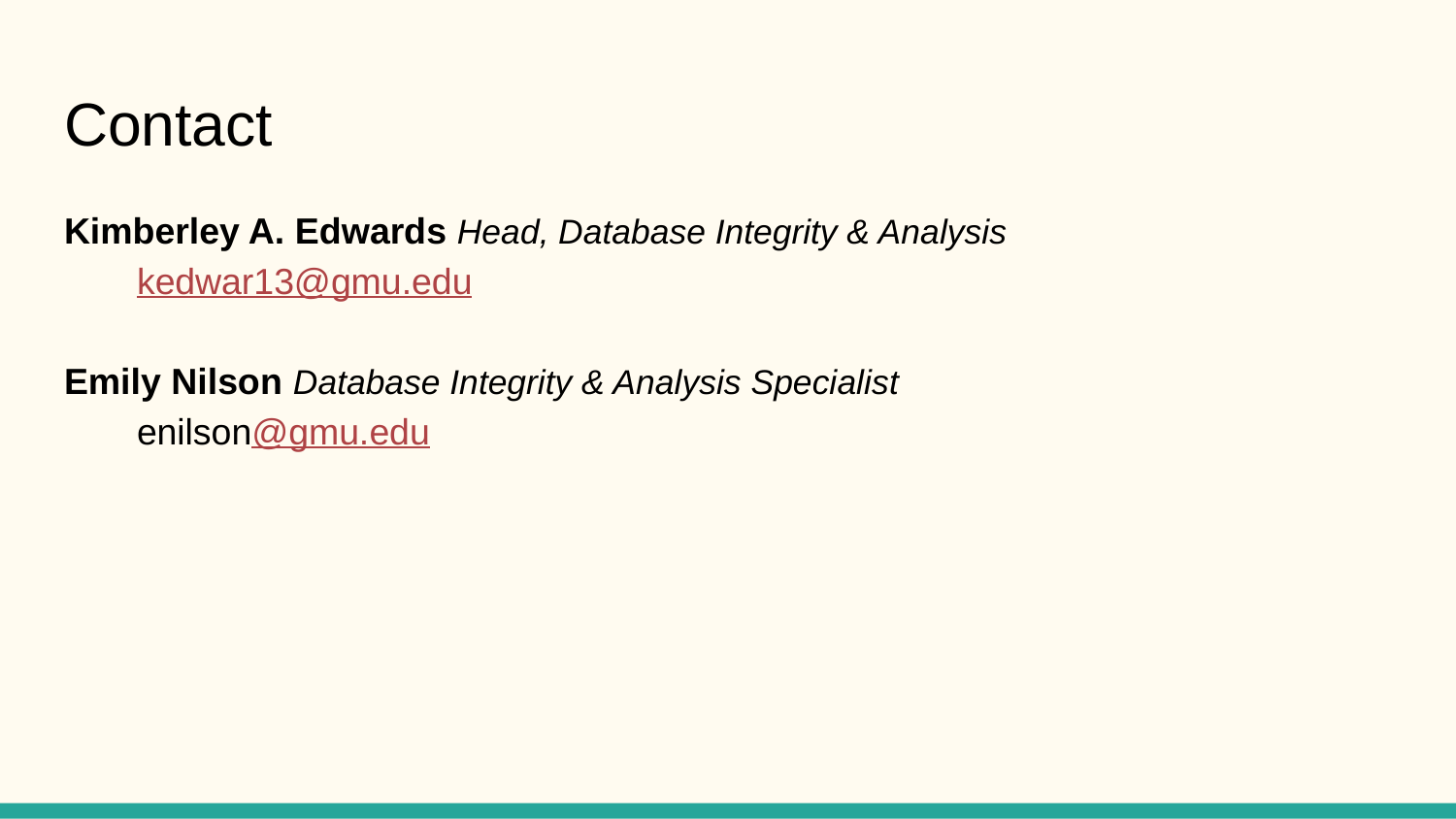

# Contact
Kimberley A. Edwards Head, Database Integrity & Analysis
kedwar13@gmu.edu

Emily Nilson Database Integrity & Analysis Specialist
enilson@gmu.edu